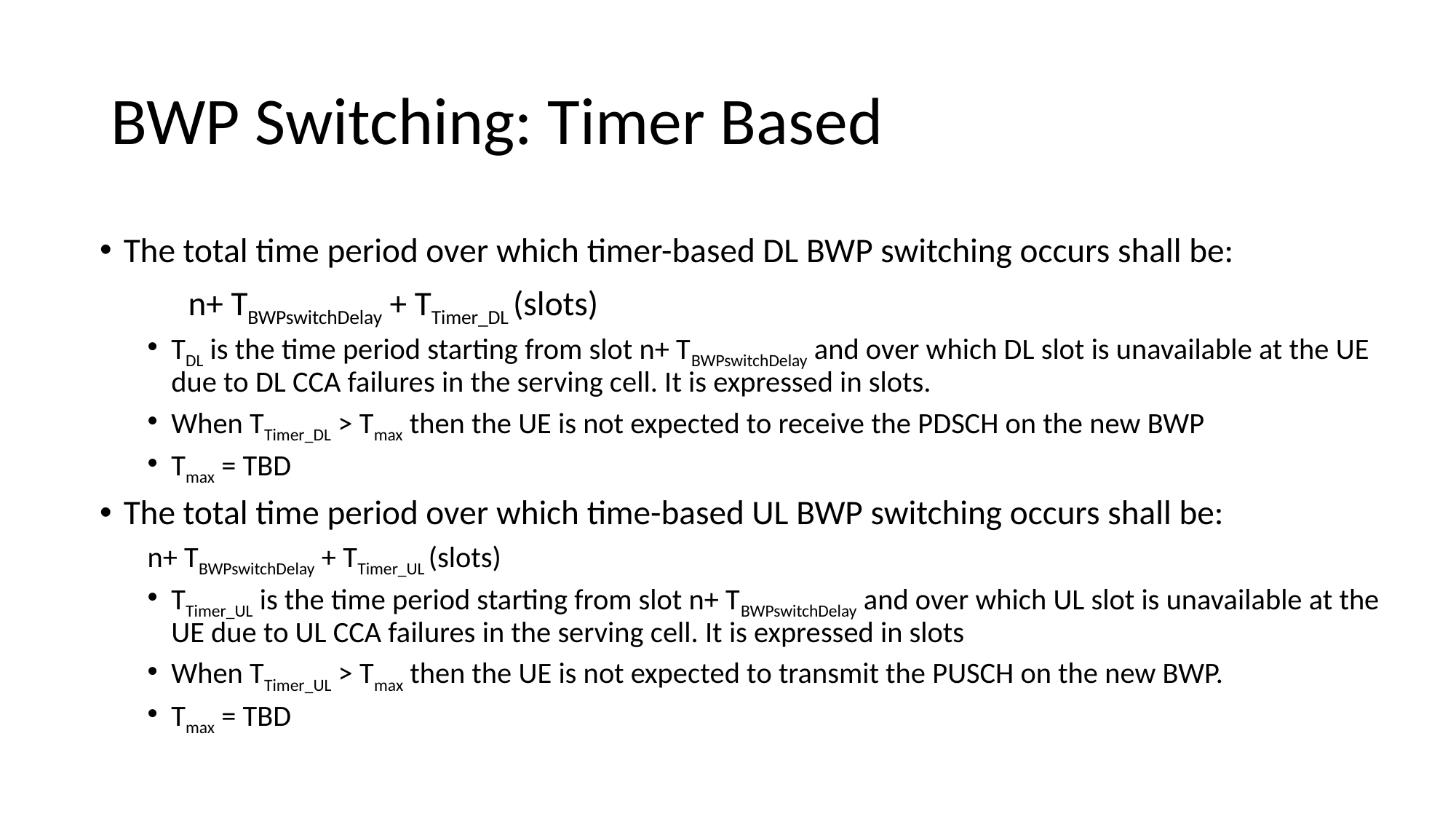

# BWP Switching: Timer Based
The total time period over which timer-based DL BWP switching occurs shall be:
		n+ TBWPswitchDelay + TTimer_DL (slots)
TDL is the time period starting from slot n+ TBWPswitchDelay and over which DL slot is unavailable at the UE due to DL CCA failures in the serving cell. It is expressed in slots.
When TTimer_DL > Tmax then the UE is not expected to receive the PDSCH on the new BWP
Tmax = TBD
The total time period over which time-based UL BWP switching occurs shall be:
		n+ TBWPswitchDelay + TTimer_UL (slots)
TTimer_UL is the time period starting from slot n+ TBWPswitchDelay and over which UL slot is unavailable at the UE due to UL CCA failures in the serving cell. It is expressed in slots
When TTimer_UL > Tmax then the UE is not expected to transmit the PUSCH on the new BWP.
Tmax = TBD